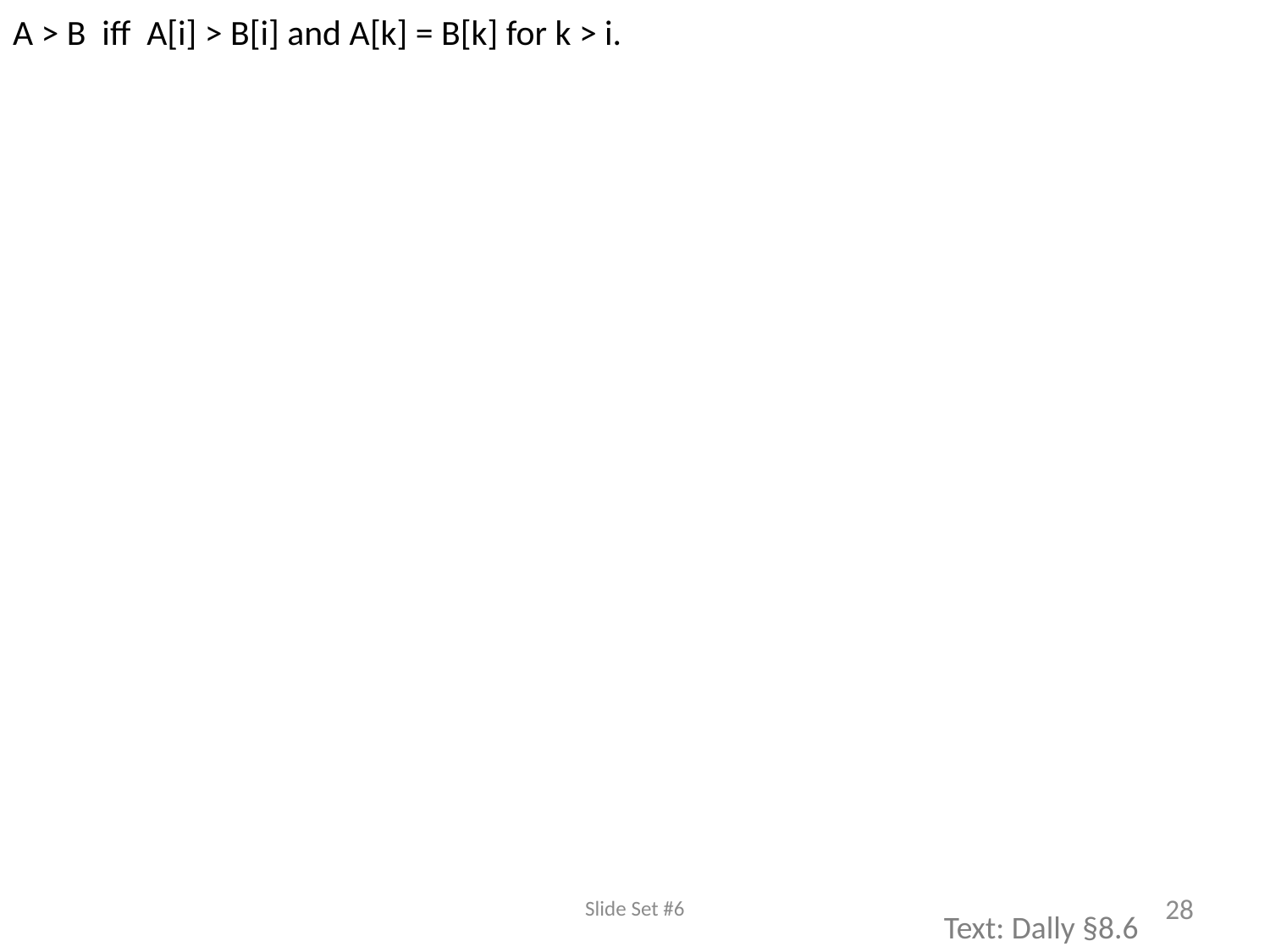

A > B  iff  A[i] > B[i] and A[k] = B[k] for k > i.
Slide Set #6
28
Text: Dally §8.6